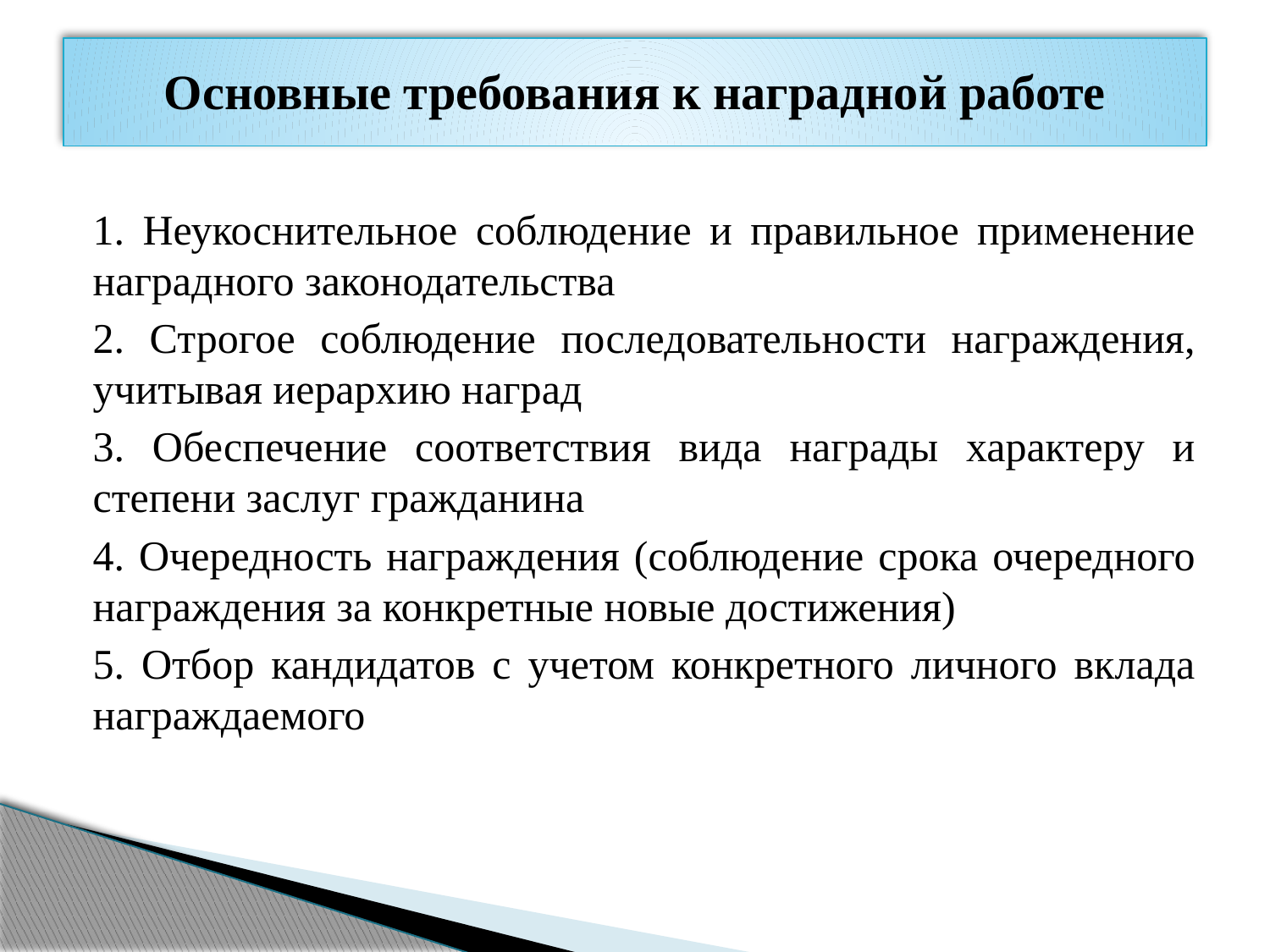

# Основные требования к наградной работе
1. Неукоснительное соблюдение и правильное применение наградного законодательства
2. Строгое соблюдение последовательности награждения, учитывая иерархию наград
3. Обеспечение соответствия вида награды характеру и степени заслуг гражданина
4. Очередность награждения (соблюдение срока очередного награждения за конкретные новые достижения)
5. Отбор кандидатов с учетом конкретного личного вклада награждаемого